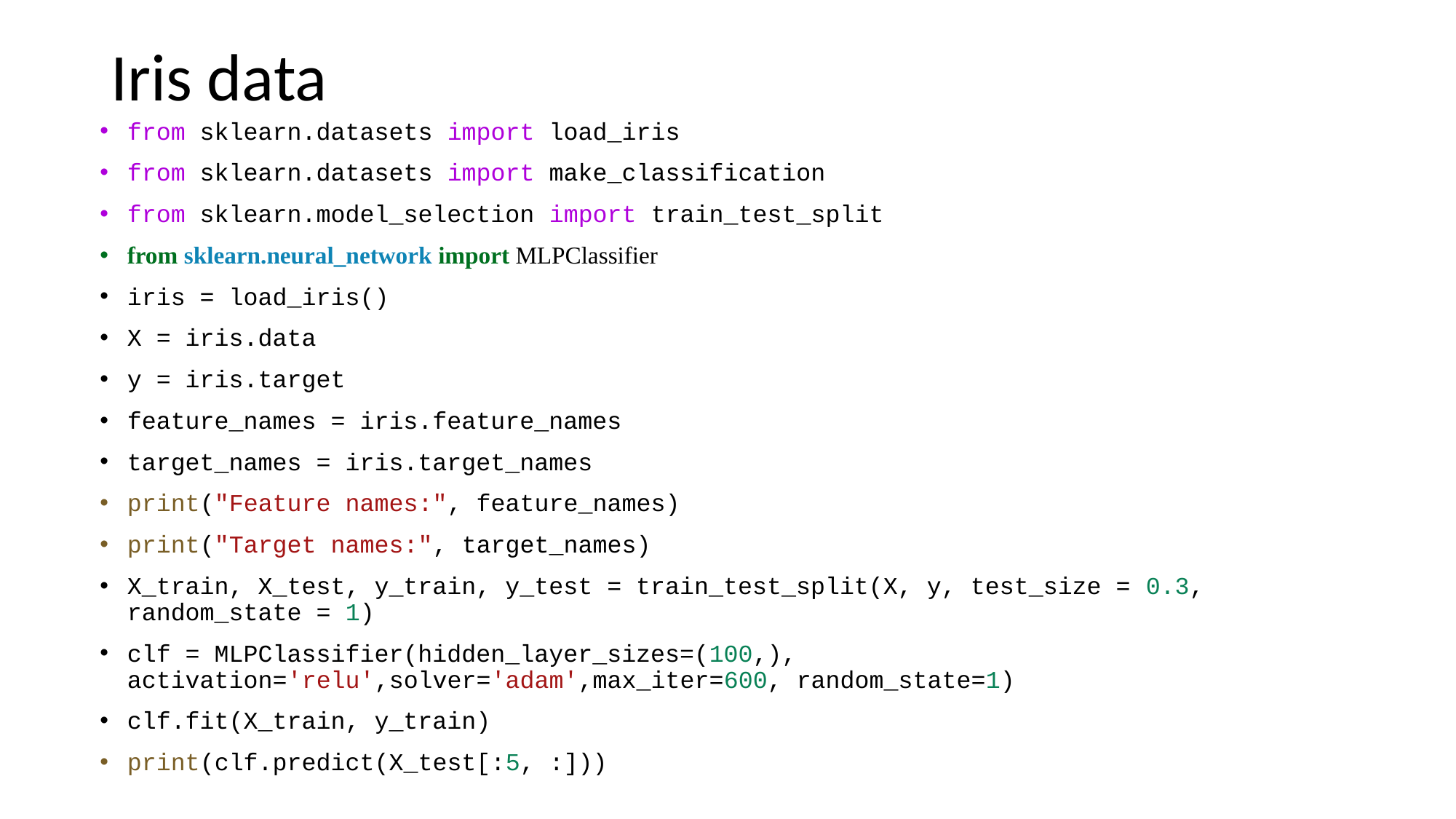

# Iris data
from sklearn.datasets import load_iris
from sklearn.datasets import make_classification
from sklearn.model_selection import train_test_split
from sklearn.neural_network import MLPClassifier
iris = load_iris()
X = iris.data
y = iris.target
feature_names = iris.feature_names
target_names = iris.target_names
print("Feature names:", feature_names)
print("Target names:", target_names)
X_train, X_test, y_train, y_test = train_test_split(X, y, test_size = 0.3, random_state = 1)
clf = MLPClassifier(hidden_layer_sizes=(100,), activation='relu',solver='adam',max_iter=600, random_state=1)
clf.fit(X_train, y_train)
print(clf.predict(X_test[:5, :]))